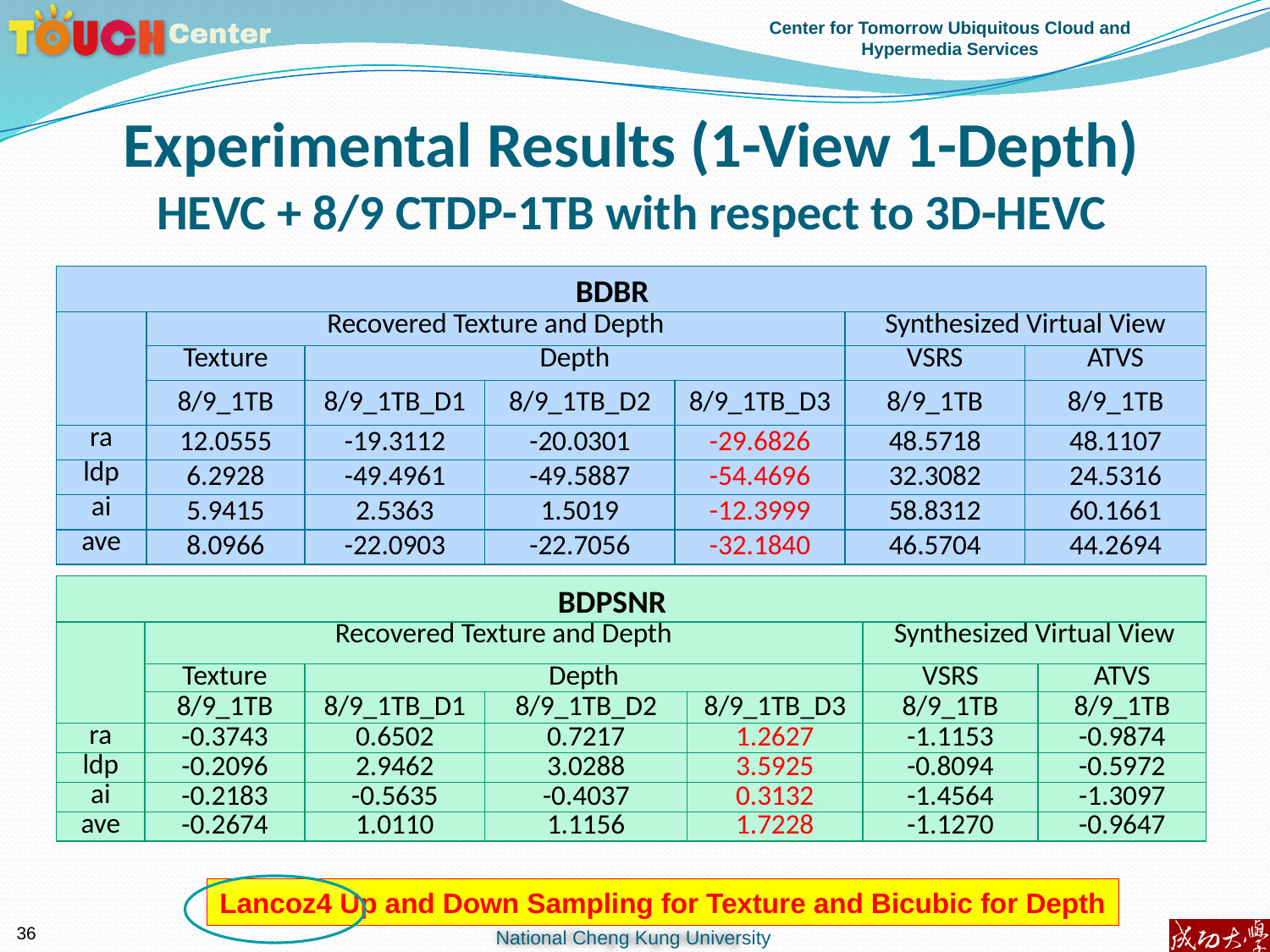

Experimental Results (1-View 1-Depth)
HEVC + 8/9 CTDP-1TB with respect to 3D-HEVC
| BDBR |  |  |  |  |  |  |
| --- | --- | --- | --- | --- | --- | --- |
|  | Recovered Texture and Depth |  |  |  | Synthesized Virtual View |  |
|  | Texture | Depth |  |  | VSRS | ATVS |
|  | 8/9\_1TB | 8/9\_1TB\_D1 | 8/9\_1TB\_D2 | 8/9\_1TB\_D3 | 8/9\_1TB | 8/9\_1TB |
| ra | 12.0555 | -19.3112 | -20.0301 | -29.6826 | 48.5718 | 48.1107 |
| ldp | 6.2928 | -49.4961 | -49.5887 | -54.4696 | 32.3082 | 24.5316 |
| ai | 5.9415 | 2.5363 | 1.5019 | -12.3999 | 58.8312 | 60.1661 |
| ave | 8.0966 | -22.0903 | -22.7056 | -32.1840 | 46.5704 | 44.2694 |
| BDPSNR |  |  |  |  |  |  |
| --- | --- | --- | --- | --- | --- | --- |
|  | Recovered Texture and Depth |  |  |  | Synthesized Virtual View |  |
|  | Texture | Depth |  |  | VSRS | ATVS |
|  | 8/9\_1TB | 8/9\_1TB\_D1 | 8/9\_1TB\_D2 | 8/9\_1TB\_D3 | 8/9\_1TB | 8/9\_1TB |
| ra | -0.3743 | 0.6502 | 0.7217 | 1.2627 | -1.1153 | -0.9874 |
| ldp | -0.2096 | 2.9462 | 3.0288 | 3.5925 | -0.8094 | -0.5972 |
| ai | -0.2183 | -0.5635 | -0.4037 | 0.3132 | -1.4564 | -1.3097 |
| ave | -0.2674 | 1.0110 | 1.1156 | 1.7228 | -1.1270 | -0.9647 |

Lancoz4 Up and Down Sampling for Texture and Bicubic for Depth